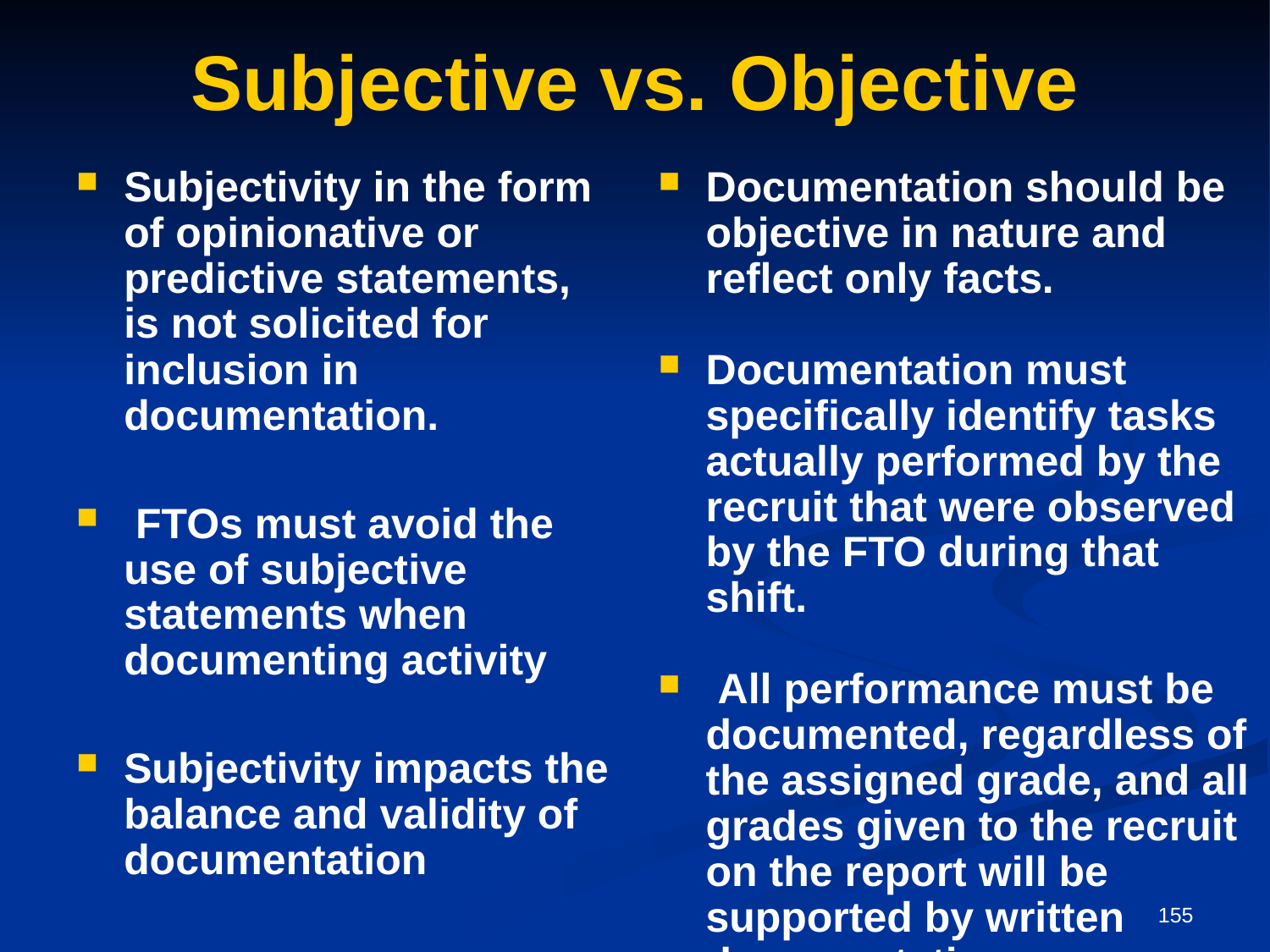

# Subjective vs. Objective
Subjectivity in the form of opinionative or predictive statements, is not solicited for inclusion in documentation.

 FTOs must avoid the use of subjective statements when documenting activity

Subjectivity impacts the balance and validity of documentation
Documentation should be objective in nature and reflect only facts.

Documentation must specifically identify tasks actually performed by the recruit that were observed by the FTO during that shift.

 All performance must be documented, regardless of the assigned grade, and all grades given to the recruit on the report will be supported by written documentation
155